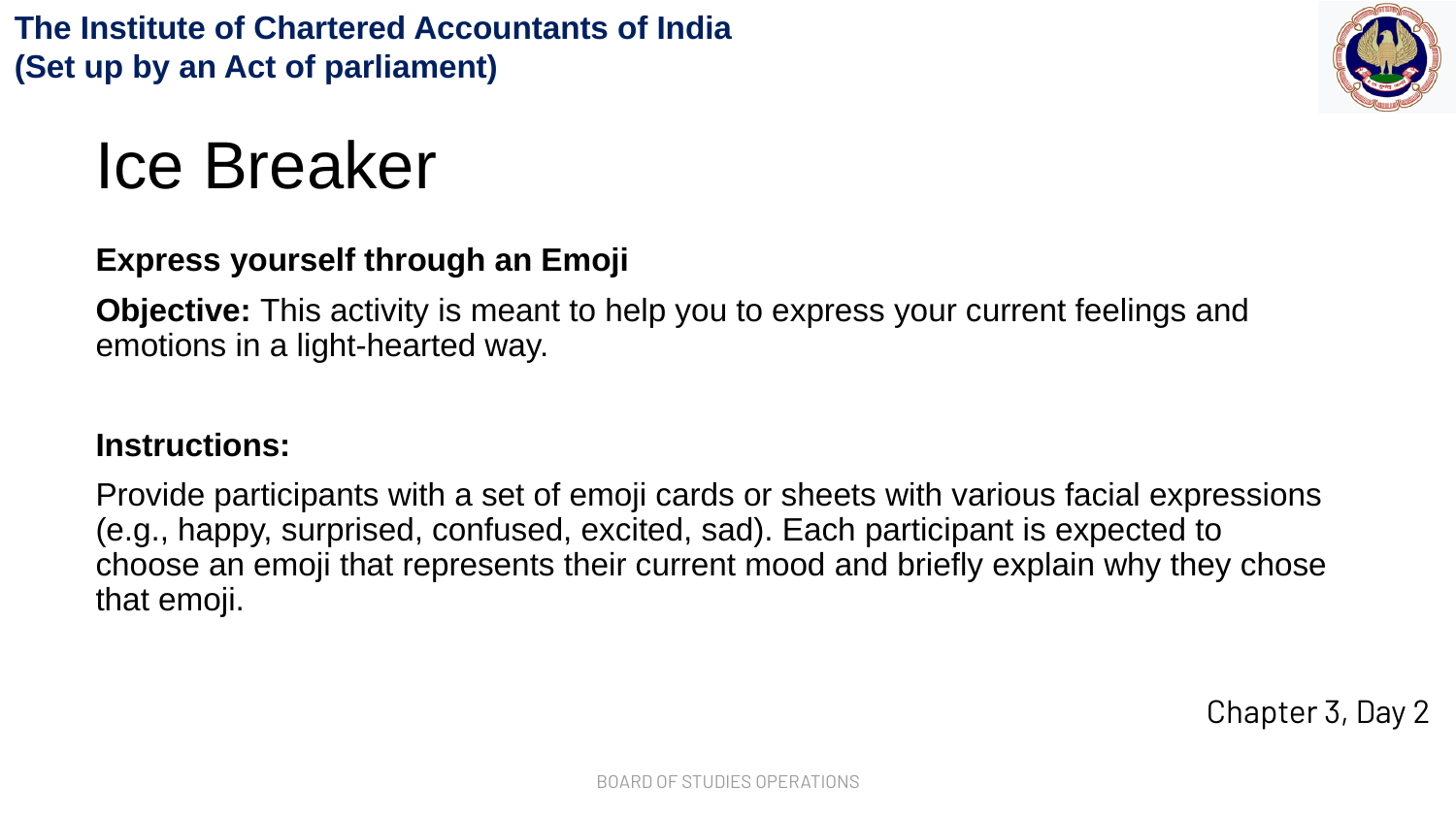

Ice Breaker
Express yourself through an Emoji
Objective: This activity is meant to help you to express your current feelings and emotions in a light-hearted way.

Instructions:
Provide participants with a set of emoji cards or sheets with various facial expressions (e.g., happy, surprised, confused, excited, sad). Each participant is expected to choose an emoji that represents their current mood and briefly explain why they chose that emoji.
BOARD OF STUDIES OPERATIONS